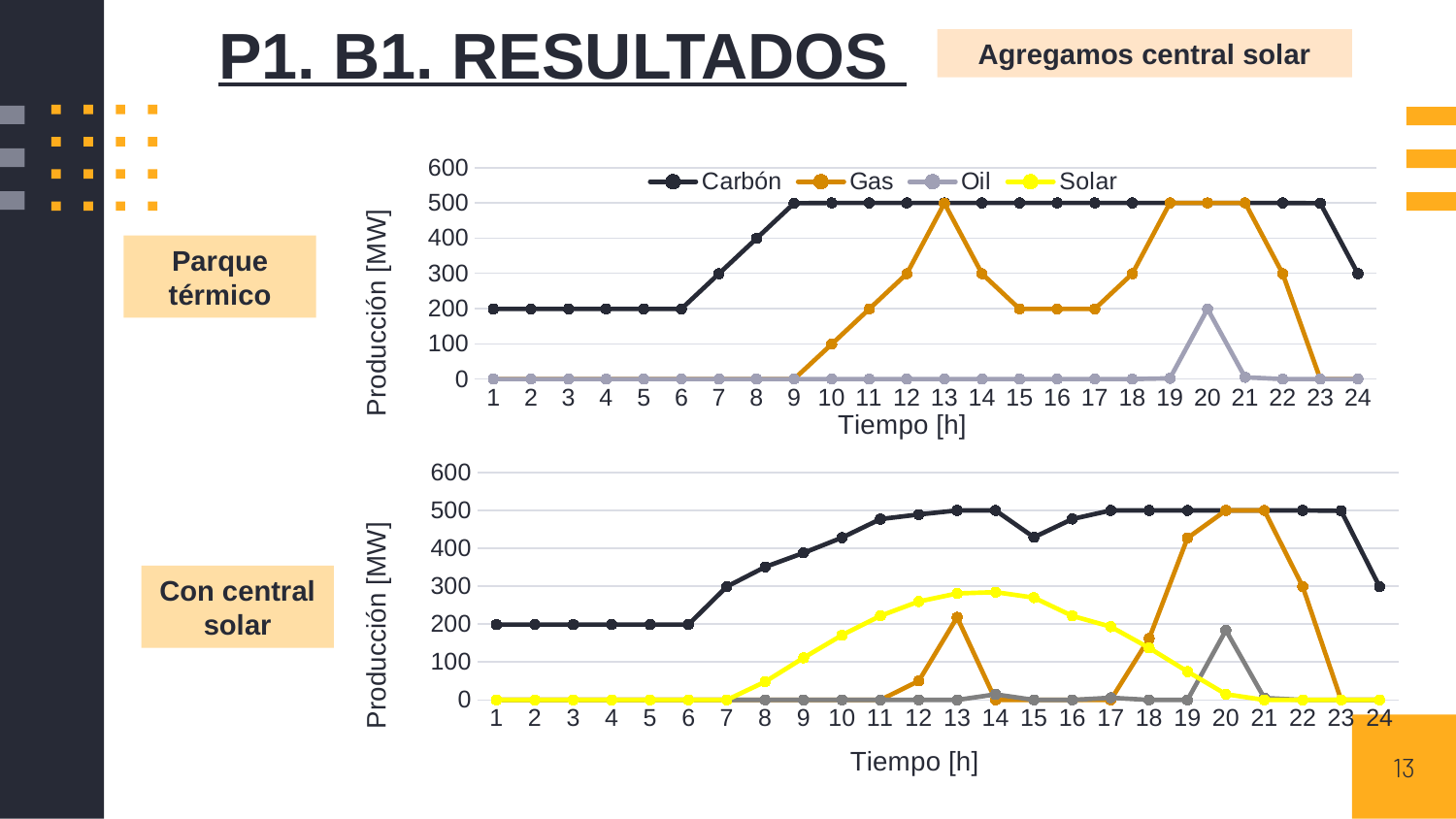

P1. B1. RESULTADOS
Agregamos central solar

### Chart

| Category | Carbón | Gas | Oil | Solar |
|---|---|---|---|---|
Parque térmico

### Chart

| Category | Carbón | Gas | Oil | Solar |
|---|---|---|---|---|
Con central solar
13